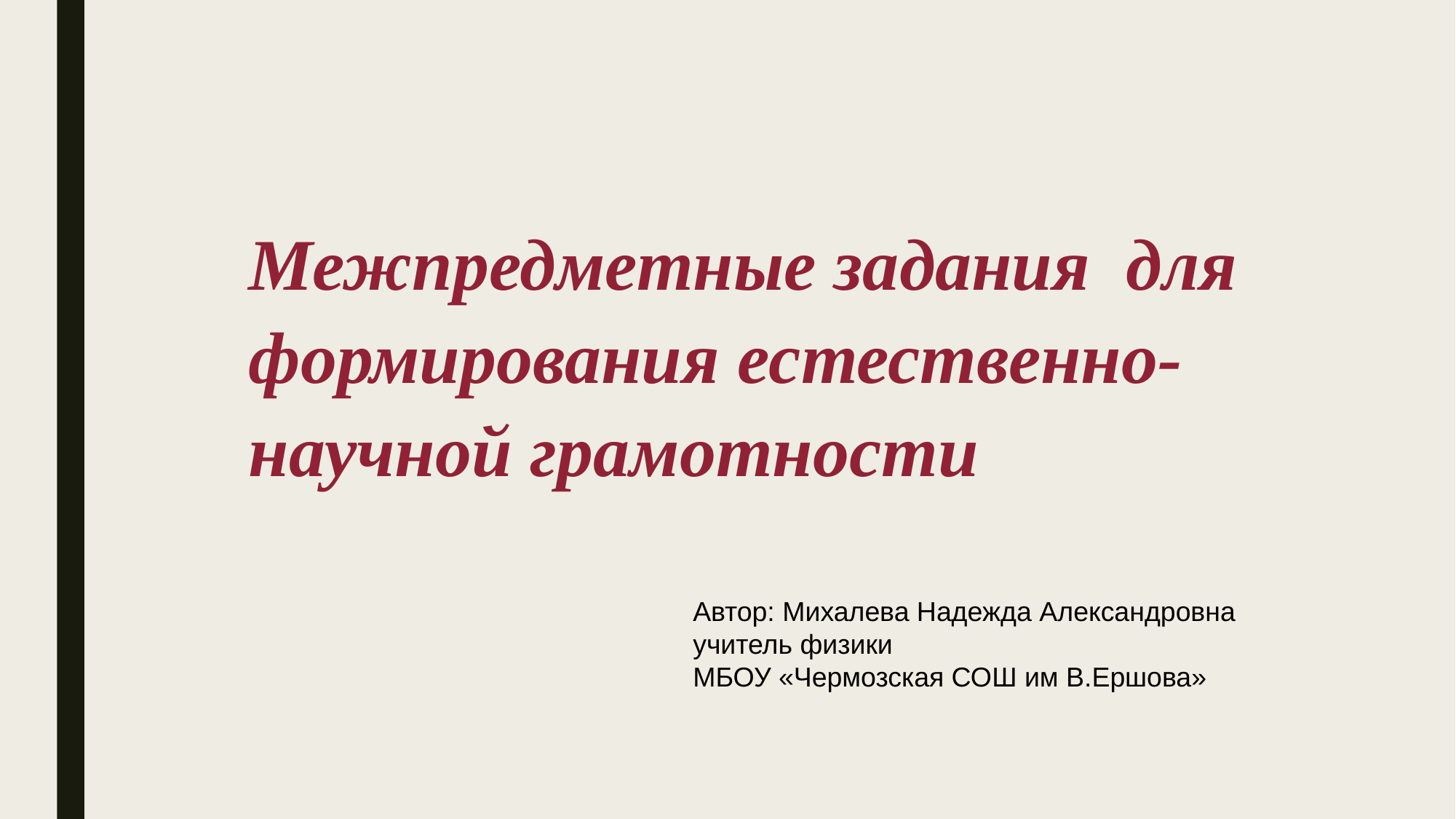

Межпредметные задания  для формирования естественно- научной грамотности
Автор: Михалева Надежда Александровна
учитель физики
МБОУ «Чермозская СОШ им В.Ершова»